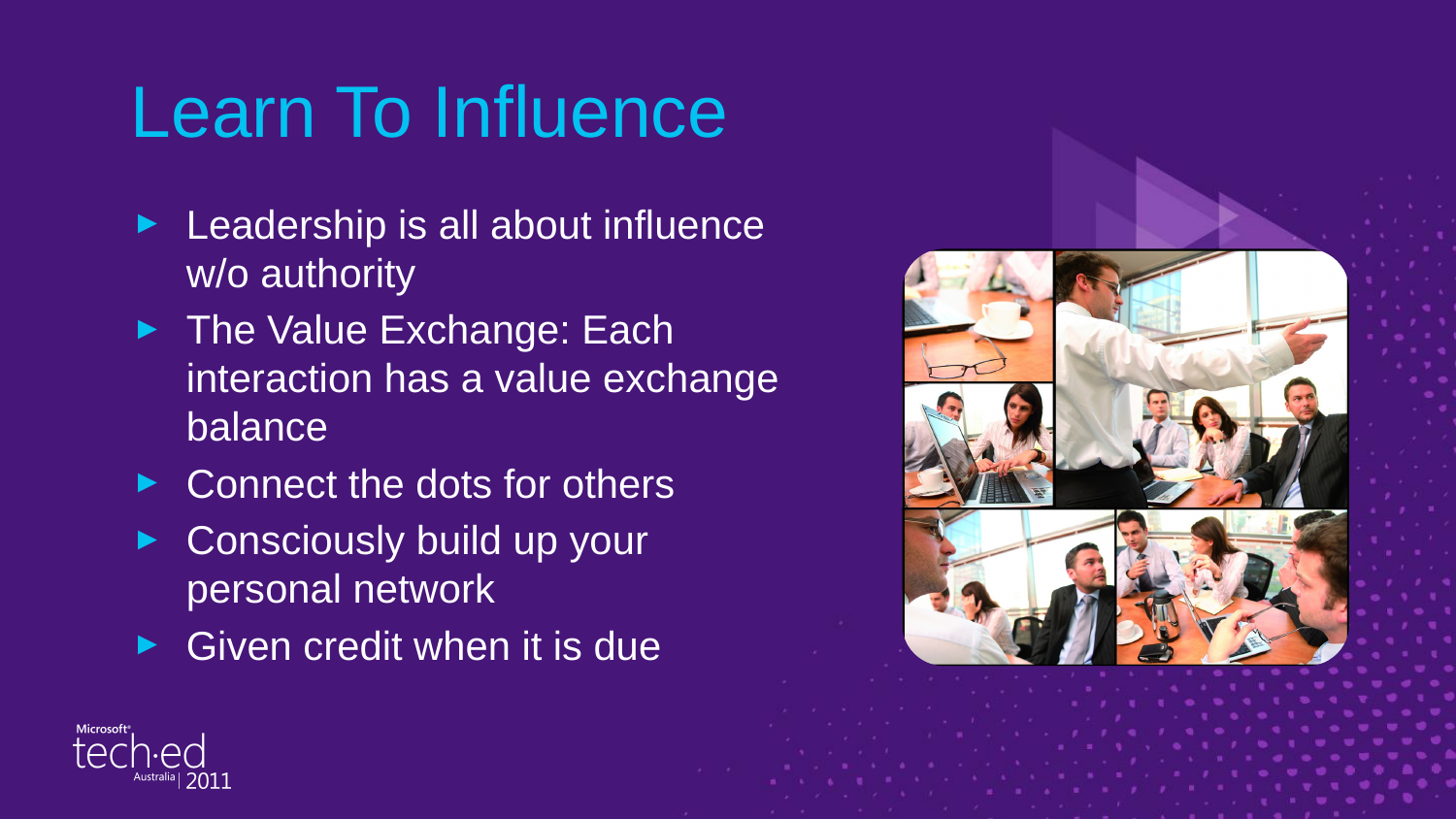

# Learn To Influence
Leadership is all about influence w/o authority
The Value Exchange: Each interaction has a value exchange balance
Connect the dots for others
Consciously build up your personal network
Given credit when it is due